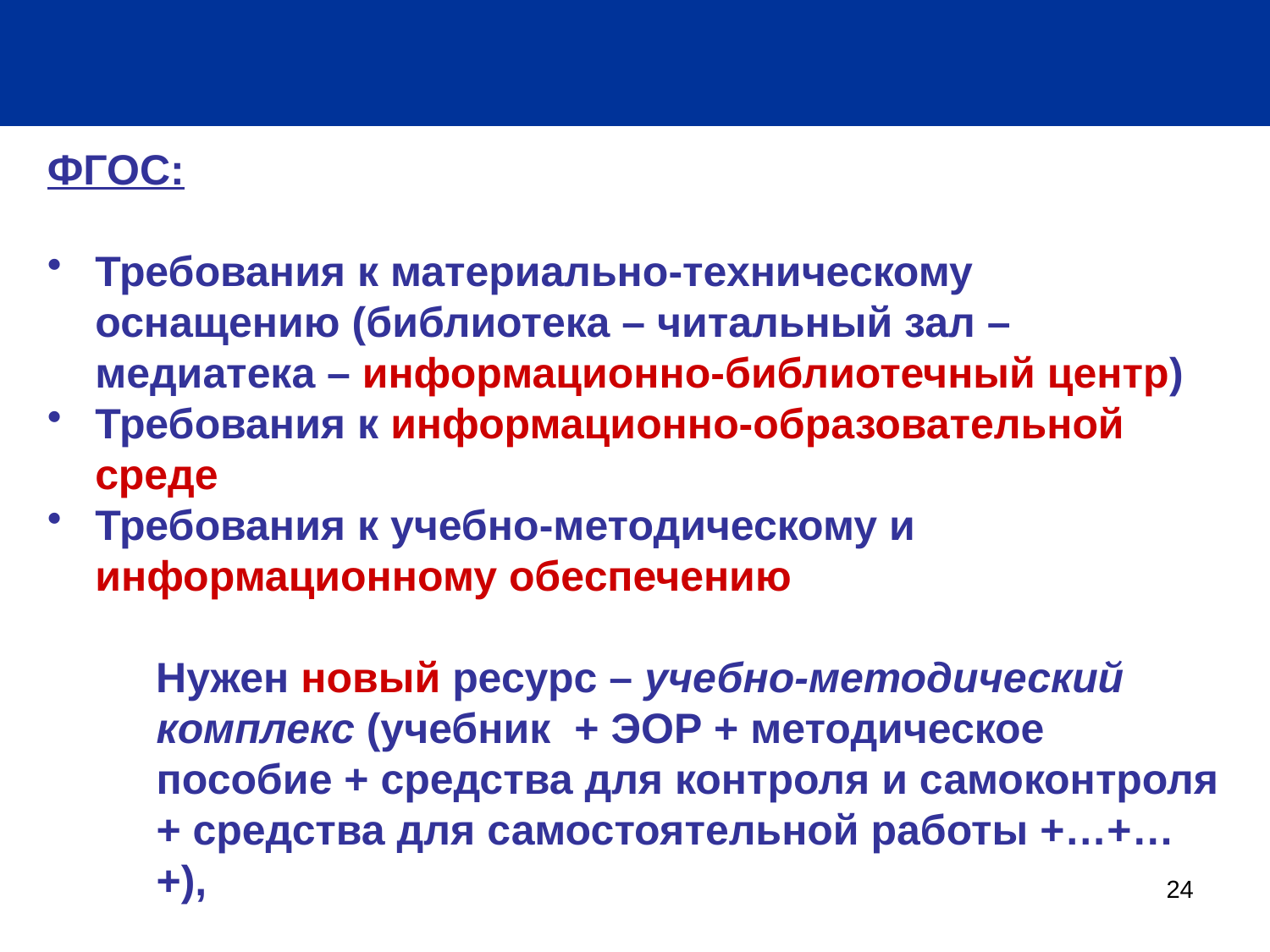

ФГОС:

Требования к материально-техническому оснащению (библиотека – читальный зал – медиатека – информационно-библиотечный центр)
Требования к информационно-образовательной среде
Требования к учебно-методическому и информационному обеспечению

    Нужен новый ресурс – учебно-методический комплекс (учебник  + ЭОР + методическое пособие + средства для контроля и самоконтроля + средства для самостоятельной работы +…+…+),

24